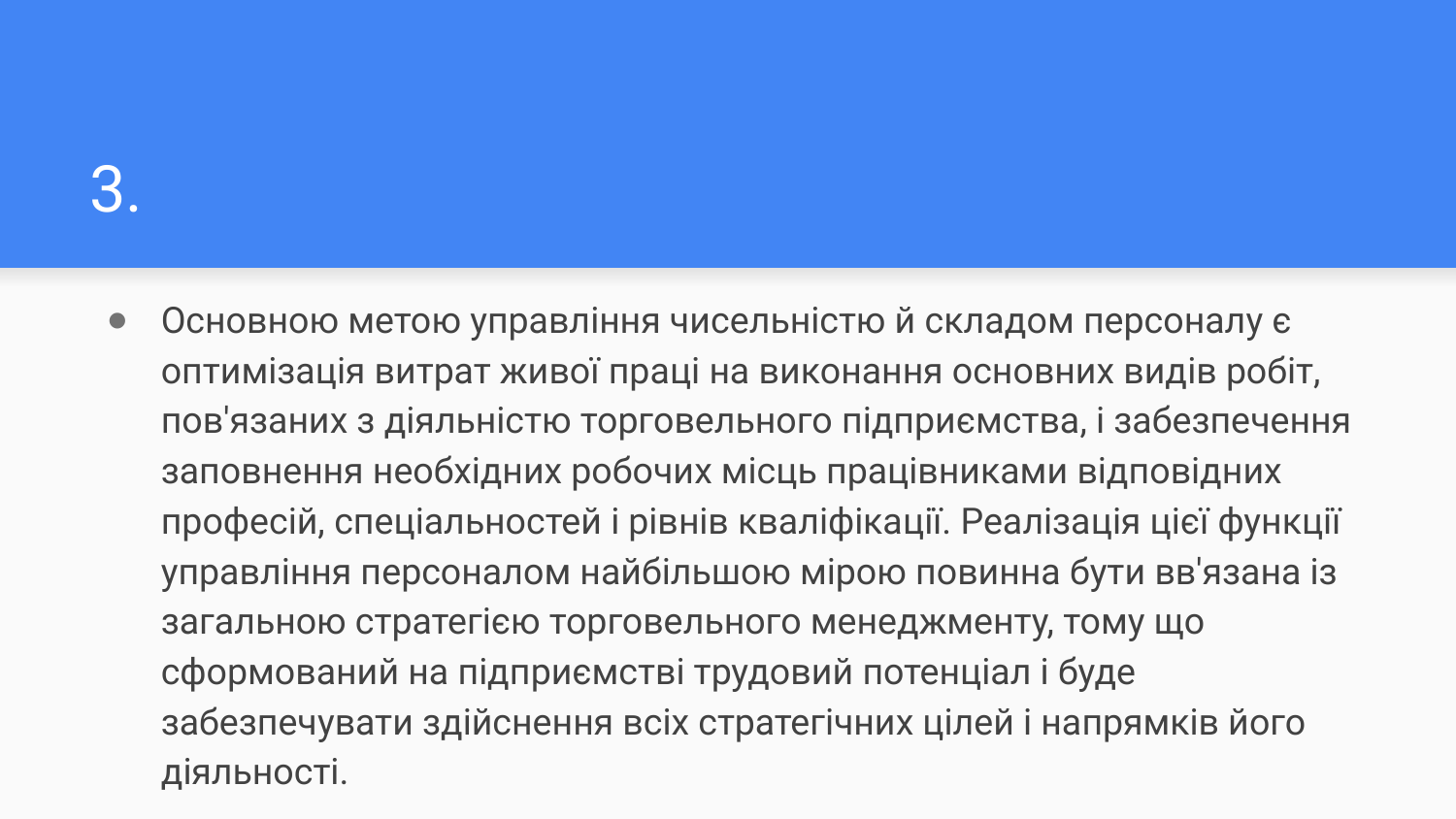

# 3.
Основною метою управління чисельністю й складом персоналу є оптимізація витрат живої праці на виконання основних видів робіт, пов'язаних з діяльністю торговельного підприємства, і забезпечення заповнення необхідних робочих місць працівниками відповідних професій, спеціальностей і рівнів кваліфікації. Реалізація цієї функції управління персоналом найбільшою мірою повинна бути вв'язана із загальною стратегією торговельного менеджменту, тому що сформований на підприємстві трудовий потенціал і буде забезпечувати здійснення всіх стратегічних цілей і напрямків його діяльності.